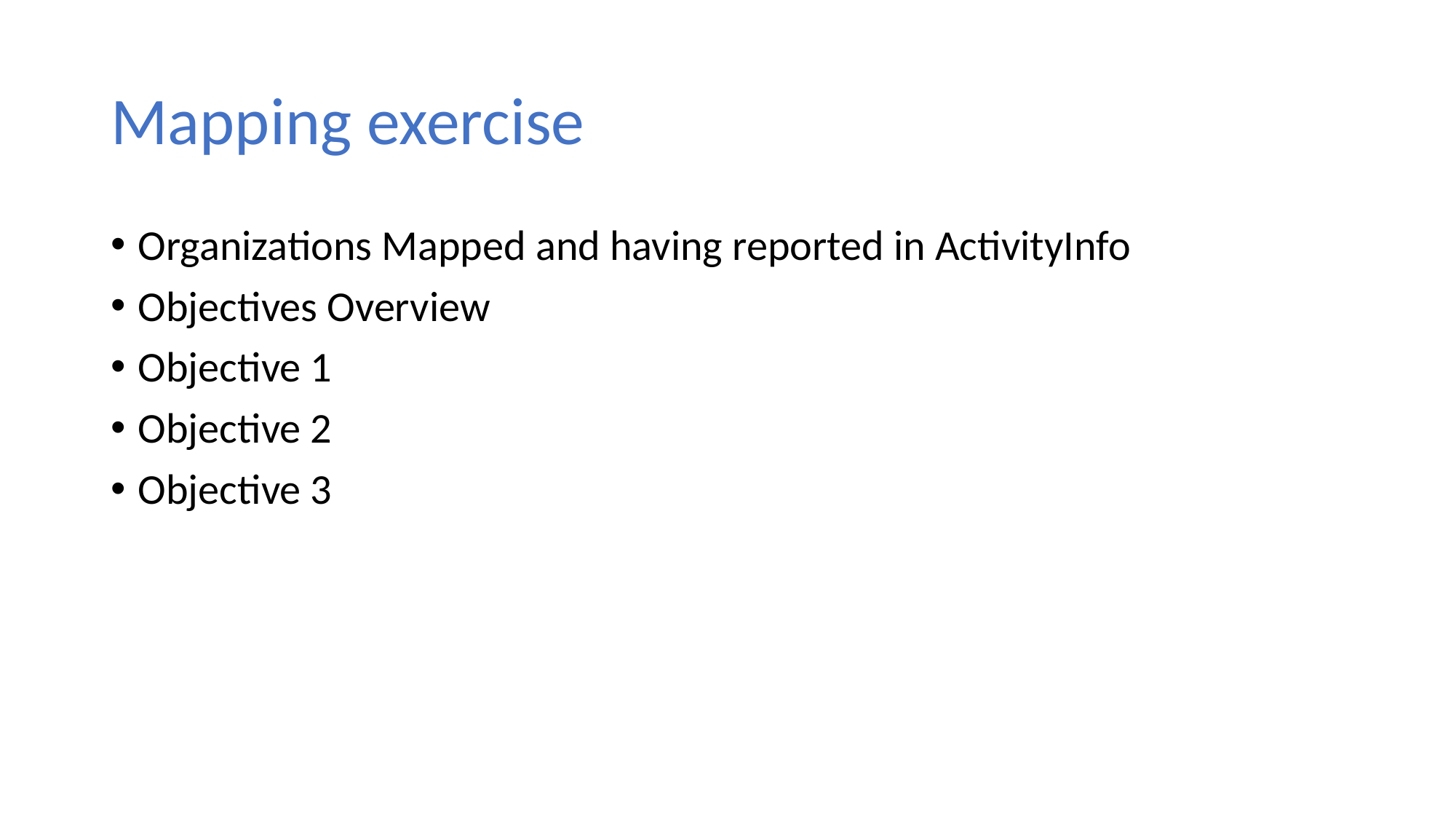

# Mapping exercise
Organizations Mapped and having reported in ActivityInfo
Objectives Overview
Objective 1
Objective 2
Objective 3